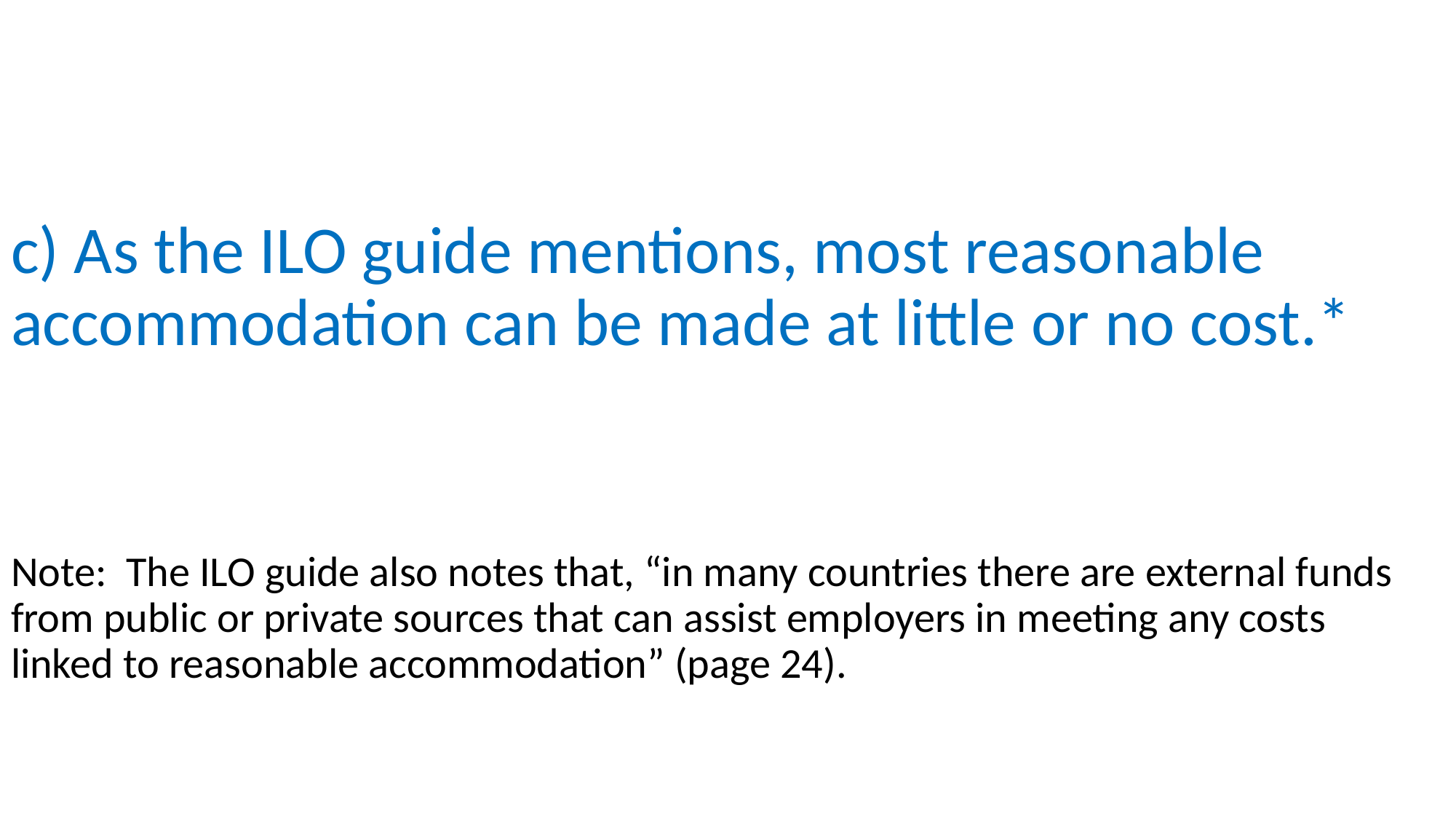

c) As the ILO guide mentions, most reasonable accommodation can be made at little or no cost.*

Note:  The ILO guide also notes that, “in many countries there are external funds from public or private sources that can assist employers in meeting any costs linked to reasonable accommodation” (page 24).